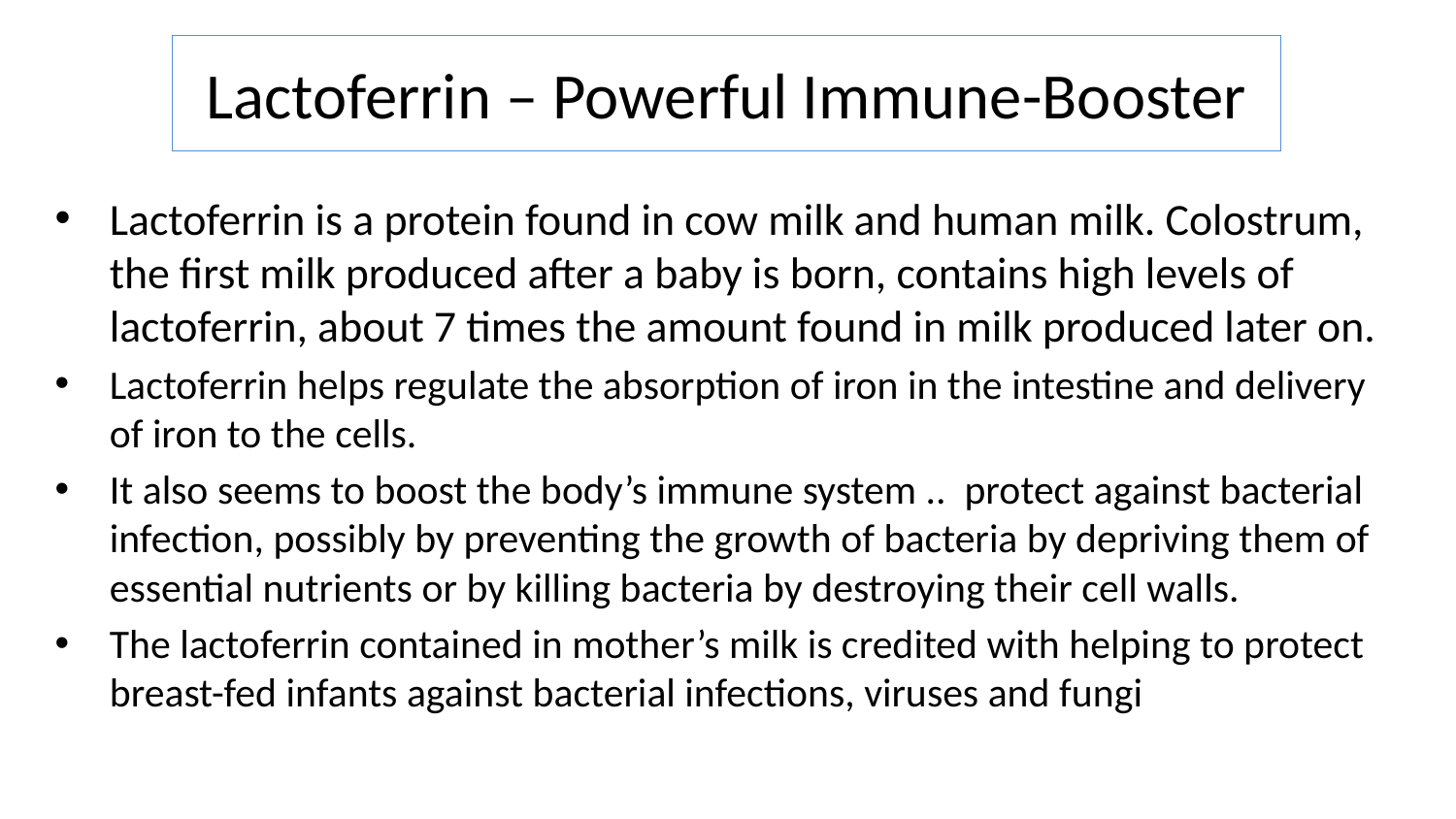

# Lactoferrin – Powerful Immune-Booster
Lactoferrin is a protein found in cow milk and human milk. Colostrum, the first milk produced after a baby is born, contains high levels of lactoferrin, about 7 times the amount found in milk produced later on.
Lactoferrin helps regulate the absorption of iron in the intestine and delivery of iron to the cells.
It also seems to boost the body’s immune system ..  protect against bacterial infection, possibly by preventing the growth of bacteria by depriving them of essential nutrients or by killing bacteria by destroying their cell walls.
The lactoferrin contained in mother’s milk is credited with helping to protect breast-fed infants against bacterial infections, viruses and fungi